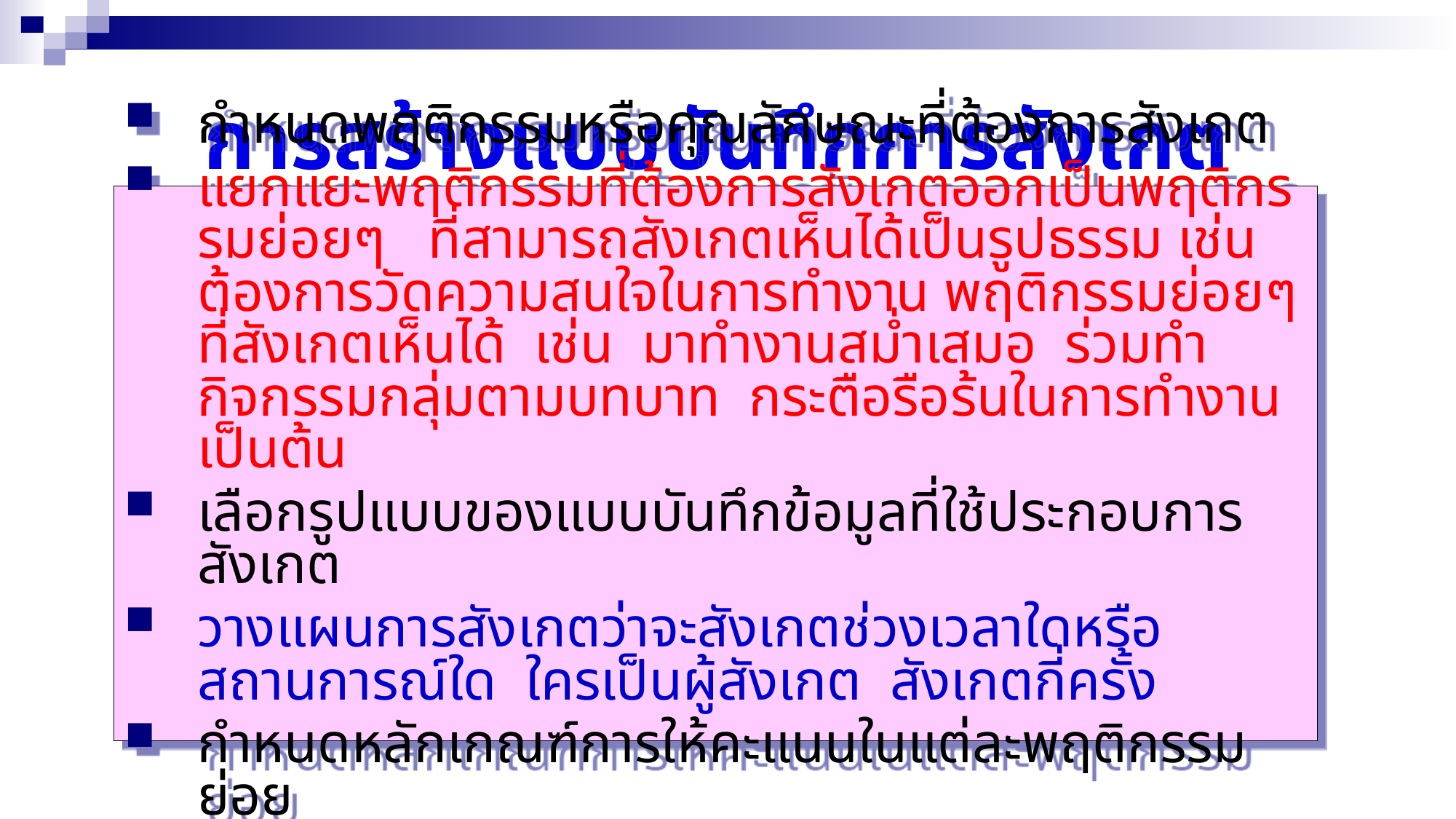

# การสร้างแบบบันทึกการสังเกต
กำหนดพฤติกรรมหรือคุณลักษณะที่ต้องการสังเกต
แยกแยะพฤติกรรมที่ต้องการสังเกตออกเป็นพฤติกรรมย่อยๆ   ที่สามารถสังเกตเห็นได้เป็นรูปธรรม เช่น  ต้องการวัดความสนใจในการทำงาน พฤติกรรมย่อยๆ ที่สังเกตเห็นได้  เช่น  มาทำงานสม่ำเสมอ  ร่วมทำกิจกรรมกลุ่มตามบทบาท  กระตือรือร้นในการทำงาน  เป็นต้น
เลือกรูปแบบของแบบบันทึกข้อมูลที่ใช้ประกอบการสังเกต
วางแผนการสังเกตว่าจะสังเกตช่วงเวลาใดหรือสถานการณ์ใด  ใครเป็นผู้สังเกต  สังเกตกี่ครั้ง
กำหนดหลักเกณฑ์การให้คะแนนในแต่ละพฤติกรรมย่อย